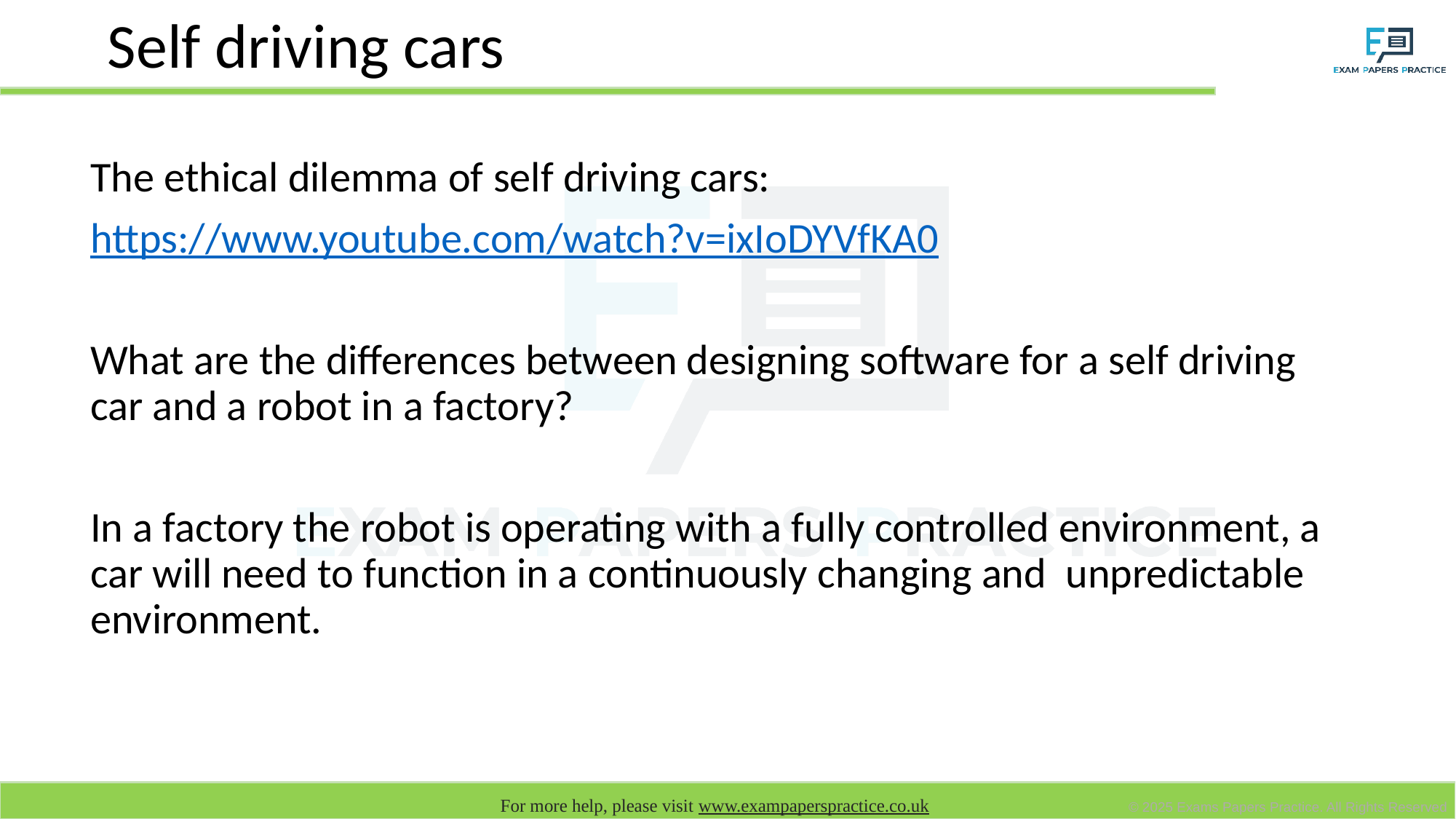

# Self driving cars
The ethical dilemma of self driving cars:
https://www.youtube.com/watch?v=ixIoDYVfKA0

What are the differences between designing software for a self driving car and a robot in a factory?

In a factory the robot is operating with a fully controlled environment, a car will need to function in a continuously changing and  unpredictable environment.